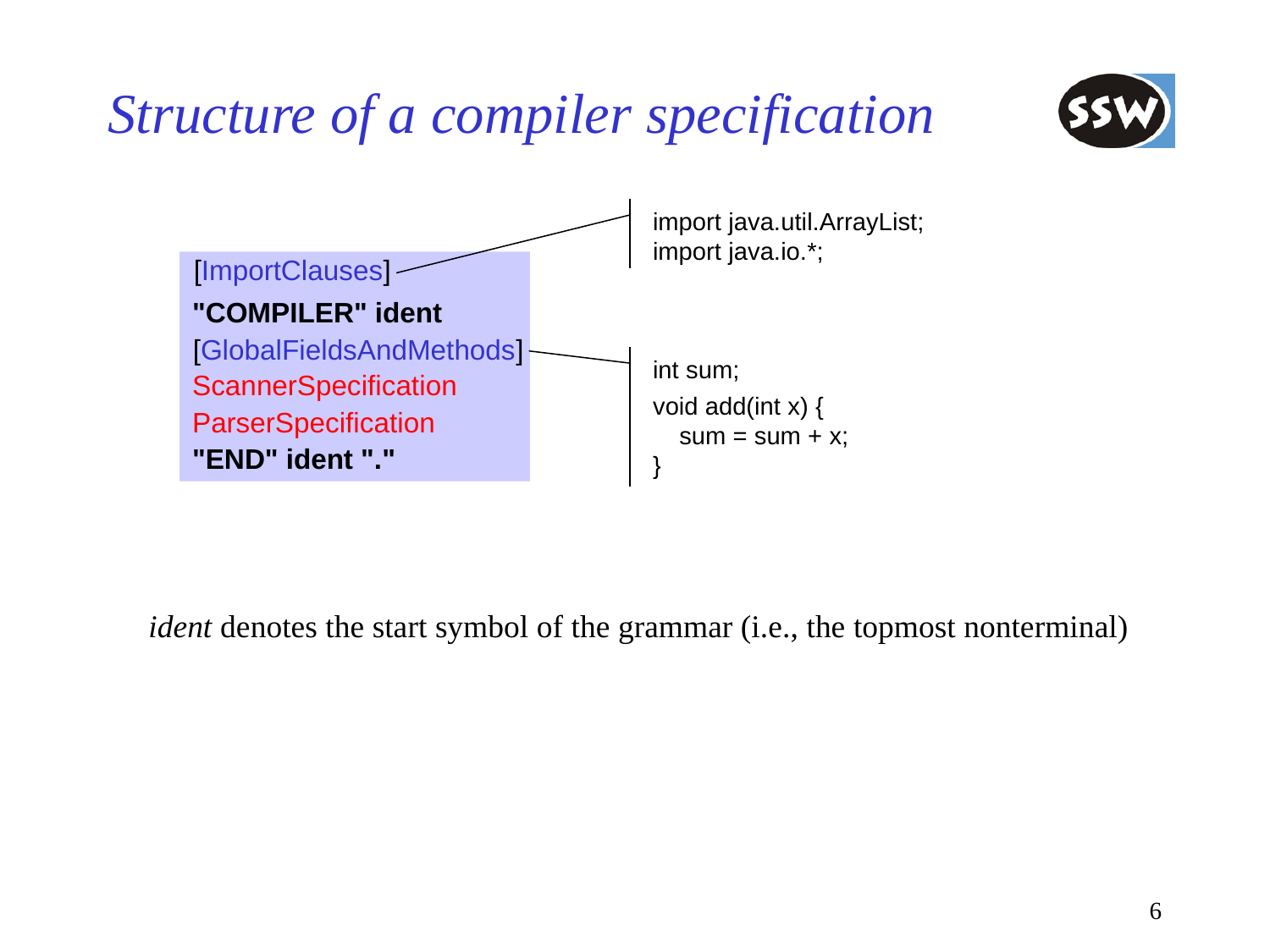

# Structure of a compiler specification
import java.util.ArrayList;
import java.io.*;
[ImportClauses]

"COMPILER" ident

ScannerSpecification
ParserSpecification
"END" ident "."
[GlobalFieldsAndMethods]
int sum;
void add(int x) {
	sum = sum + x;
}
ident denotes the start symbol of the grammar (i.e., the topmost nonterminal)
6